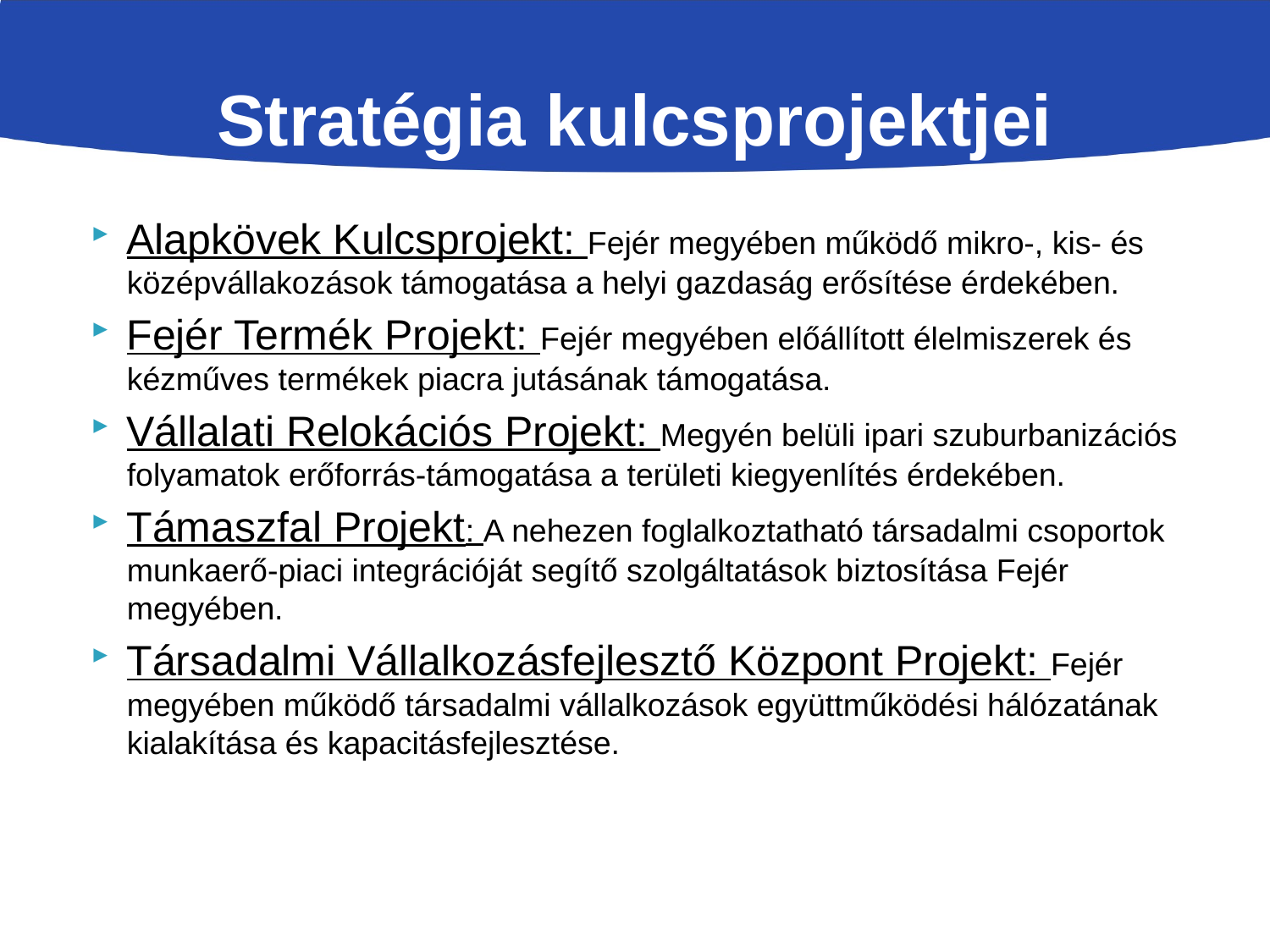

# Stratégia kulcsprojektjei
Alapkövek Kulcsprojekt: Fejér megyében működő mikro-, kis- és középvállakozások támogatása a helyi gazdaság erősítése érdekében.
Fejér Termék Projekt: Fejér megyében előállított élelmiszerek és kézműves termékek piacra jutásának támogatása.
Vállalati Relokációs Projekt: Megyén belüli ipari szuburbanizációs folyamatok erőforrás-támogatása a területi kiegyenlítés érdekében.
Támaszfal Projekt: A nehezen foglalkoztatható társadalmi csoportok munkaerő-piaci integrációját segítő szolgáltatások biztosítása Fejér megyében.
Társadalmi Vállalkozásfejlesztő Központ Projekt: Fejér megyében működő társadalmi vállalkozások együttműködési hálózatának kialakítása és kapacitásfejlesztése.